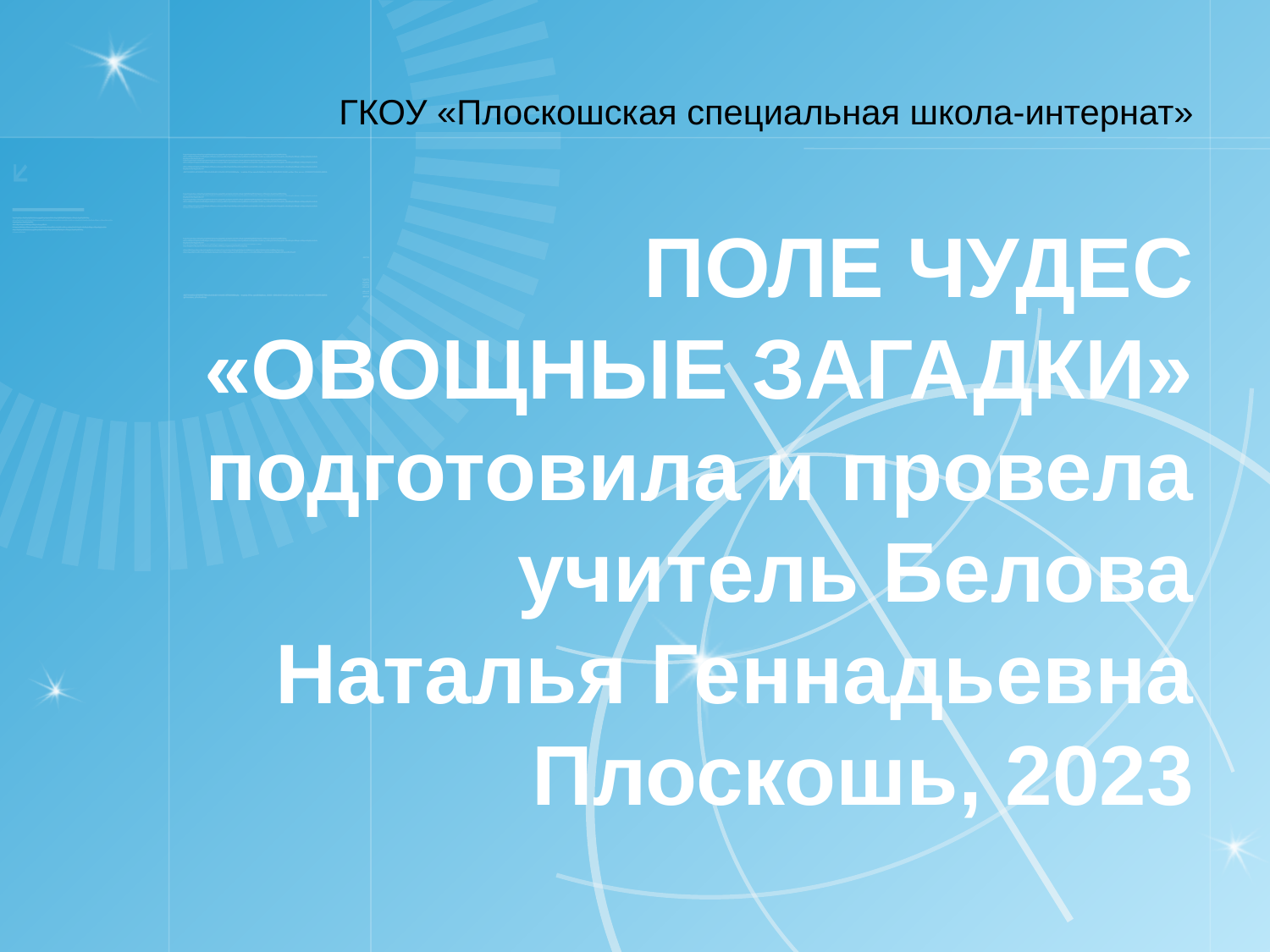

ГКОУ «Плоскошская специальная школа-интернат»
# ПОЛЕ ЧУДЕС «ОВОЩНЫЕ ЗАГАДКИ» подготовила и провела учитель Белова Наталья Геннадьевна Плоскошь, 2023